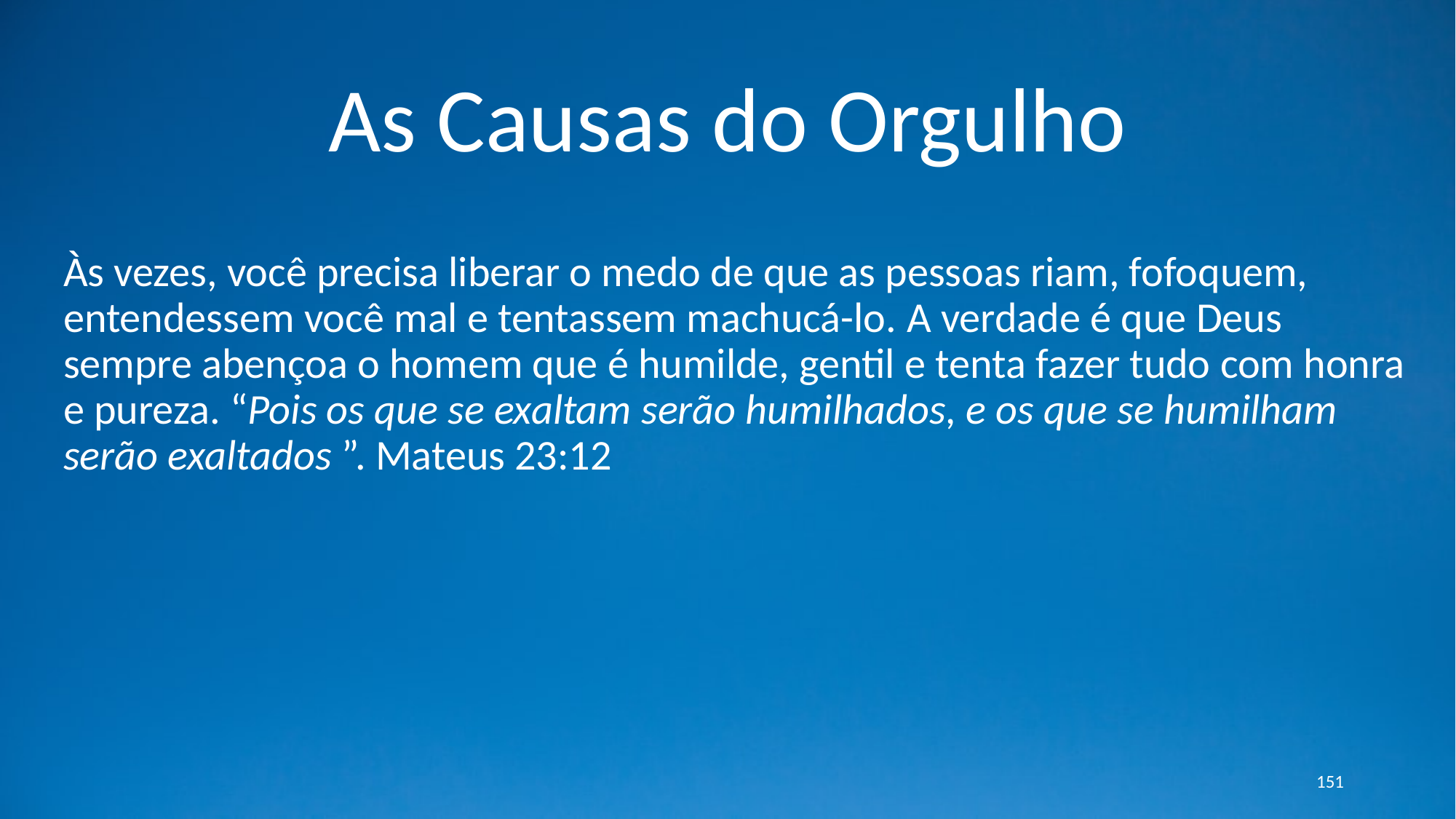

# As Causas do Orgulho

Às vezes, você precisa liberar o medo de que as pessoas riam, fofoquem, entendessem você mal e tentassem machucá-lo. A verdade é que Deus sempre abençoa o homem que é humilde, gentil e tenta fazer tudo com honra e pureza. “Pois os que se exaltam serão humilhados, e os que se humilham serão exaltados ”. Mateus 23:12

151